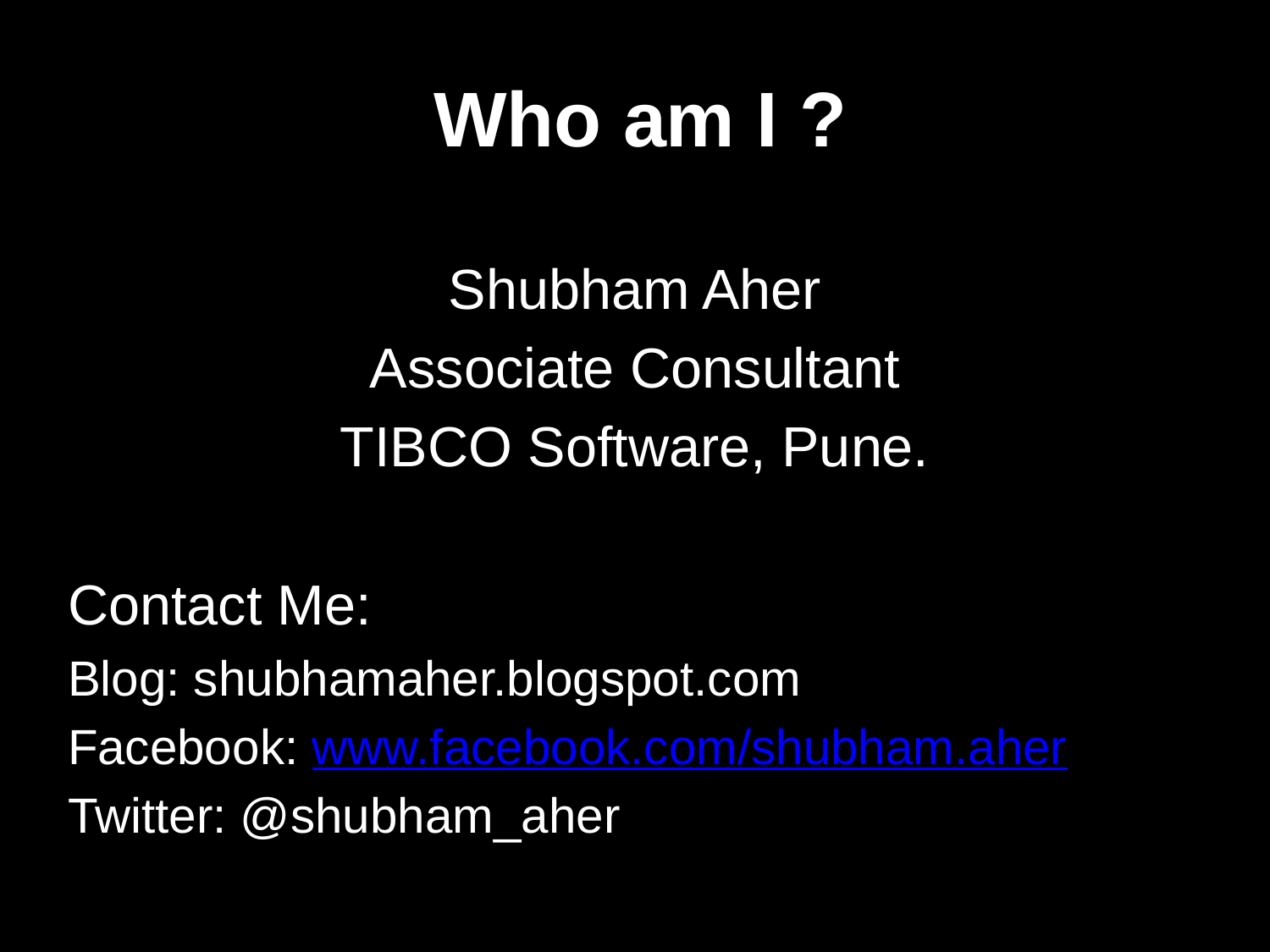

# Who am I ?
Shubham Aher
Associate Consultant
TIBCO Software, Pune.

Contact Me:
Blog: shubhamaher.blogspot.com
Facebook: www.facebook.com/shubham.aher
Twitter: @shubham_aher